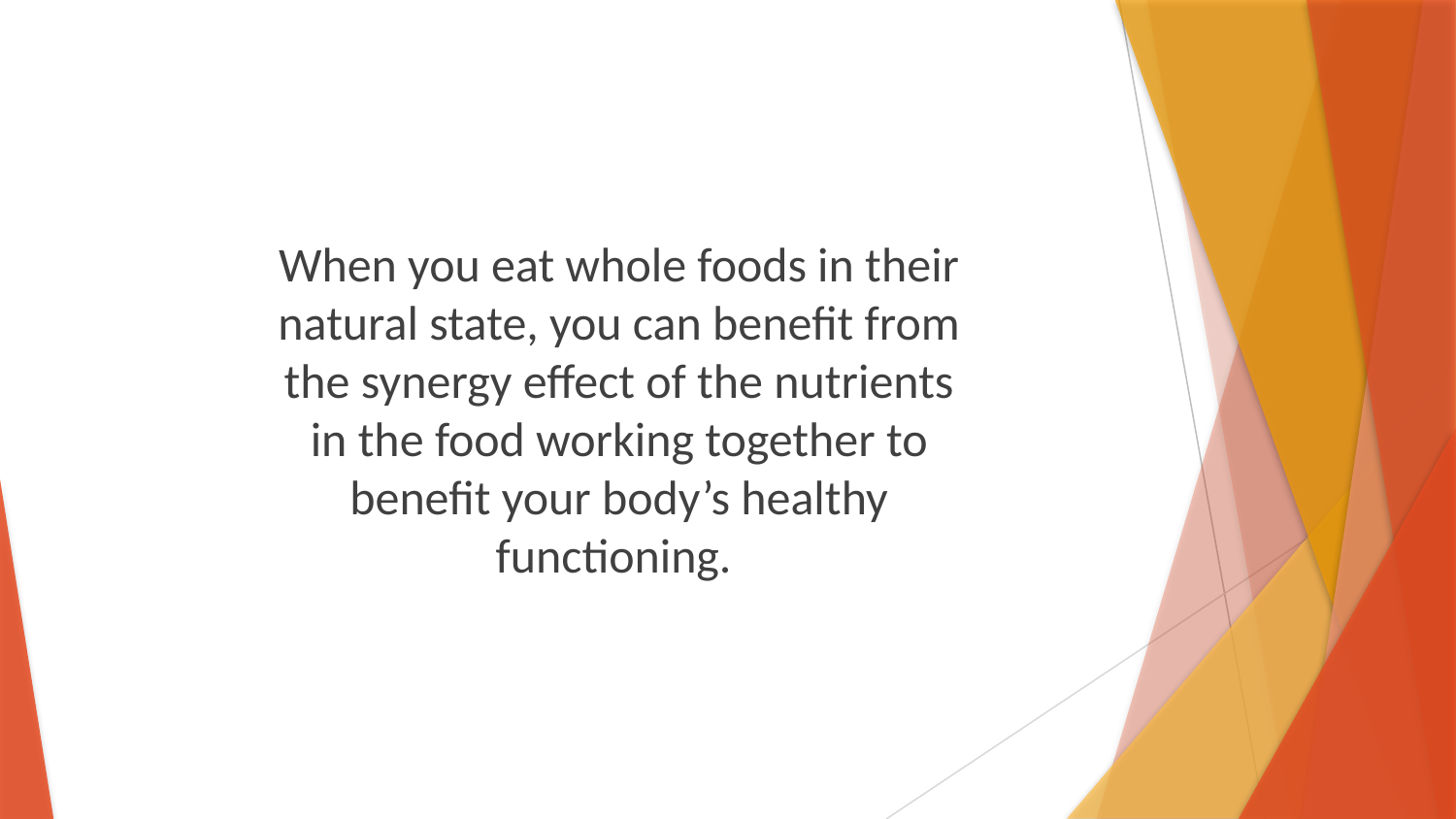

When you eat whole foods in their natural state, you can benefit from the synergy effect of the nutrients in the food working together to benefit your body’s healthy functioning.